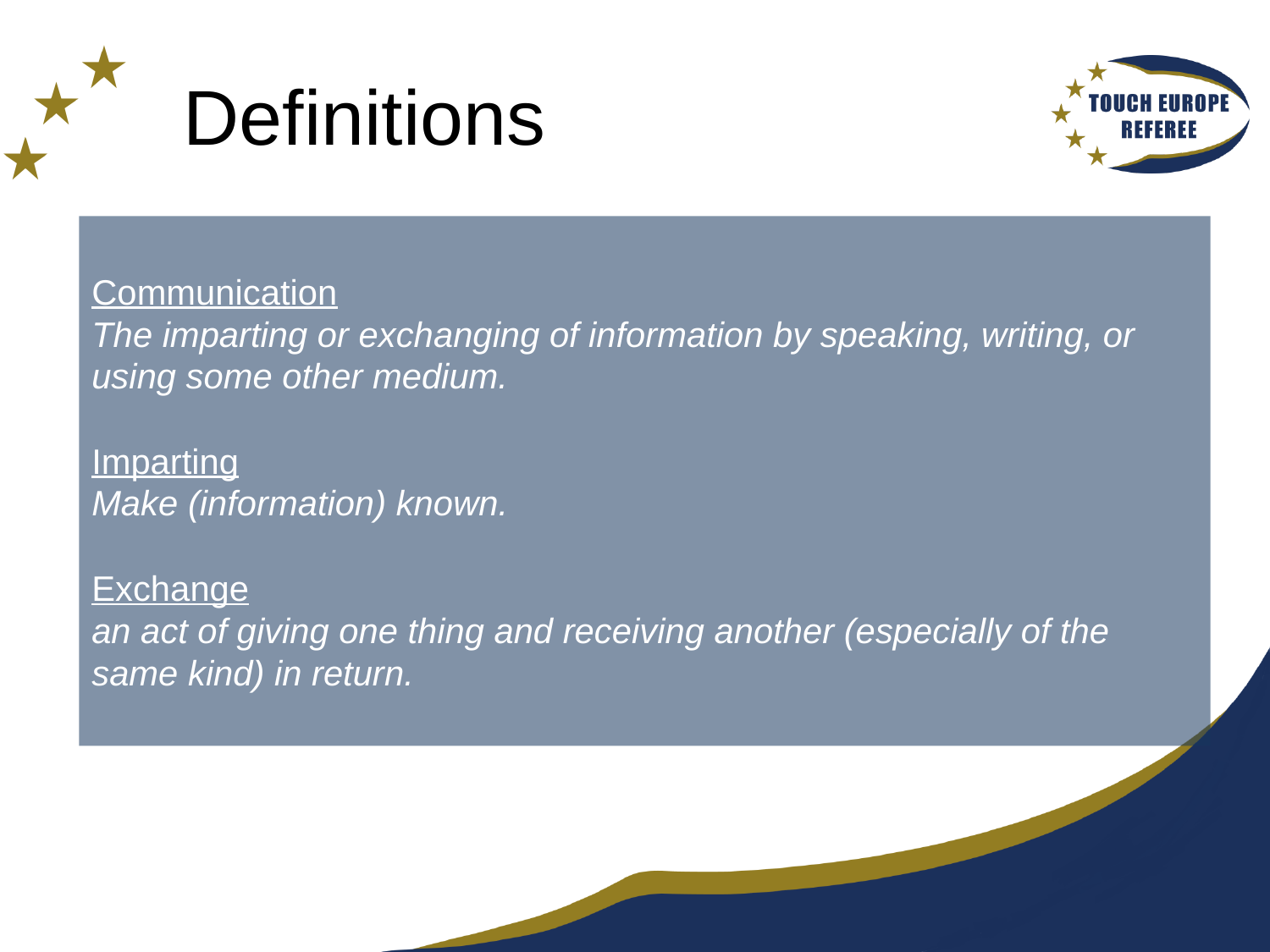

# Definitions
Communication
The imparting or exchanging of information by speaking, writing, or using some other medium.

Imparting
Make (information) known.

Exchange
an act of giving one thing and receiving another (especially of the same kind) in return.